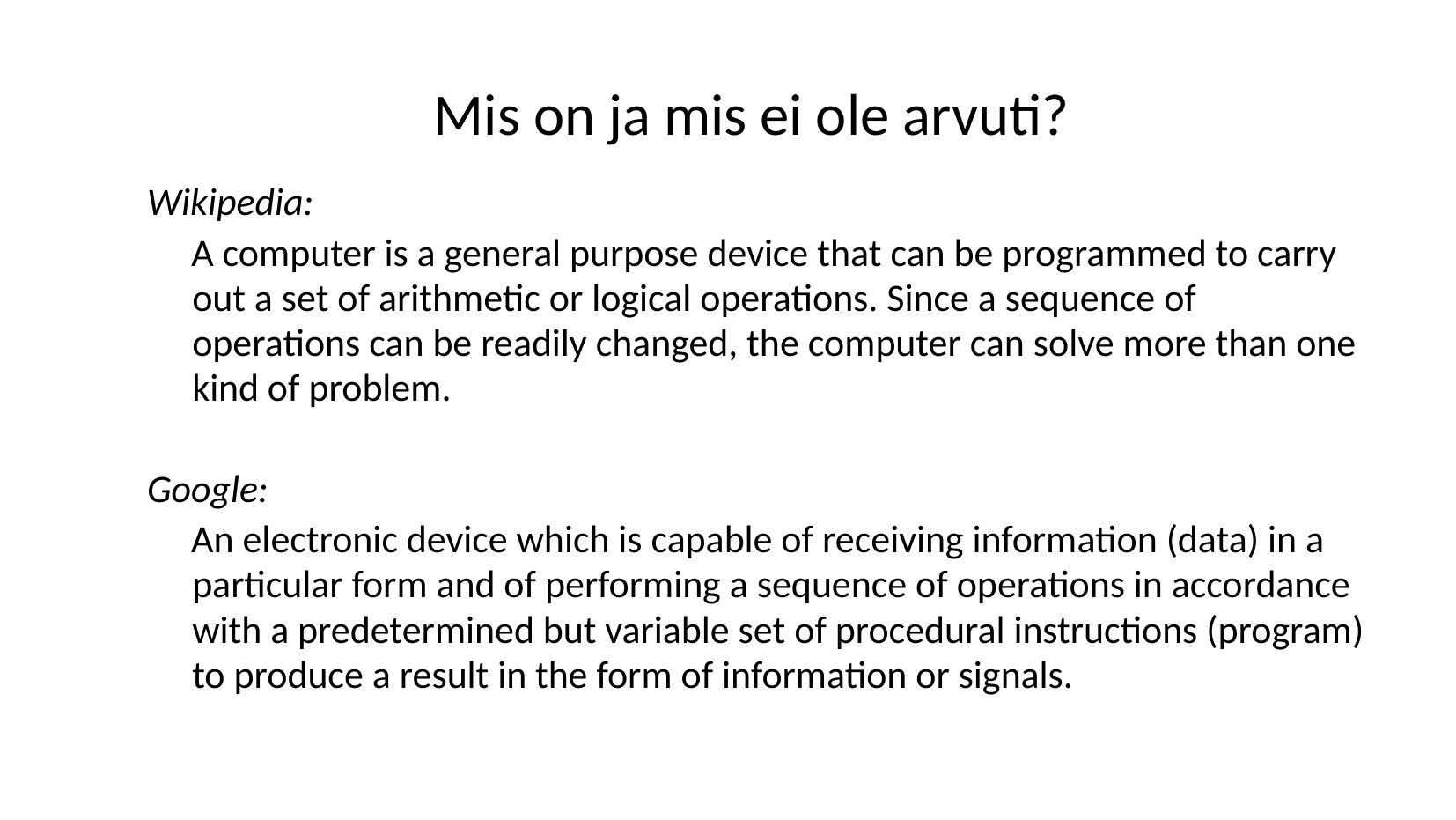

# Mis on ja mis ei ole arvuti?
Wikipedia:
     A computer is a general purpose device that can be programmed to carry out a set of arithmetic or logical operations. Since a sequence of operations can be readily changed, the computer can solve more than one kind of problem.

Google:
     An electronic device which is capable of receiving information (data) in a particular form and of performing a sequence of operations in accordance with a predetermined but variable set of procedural instructions (program) to produce a result in the form of information or signals.